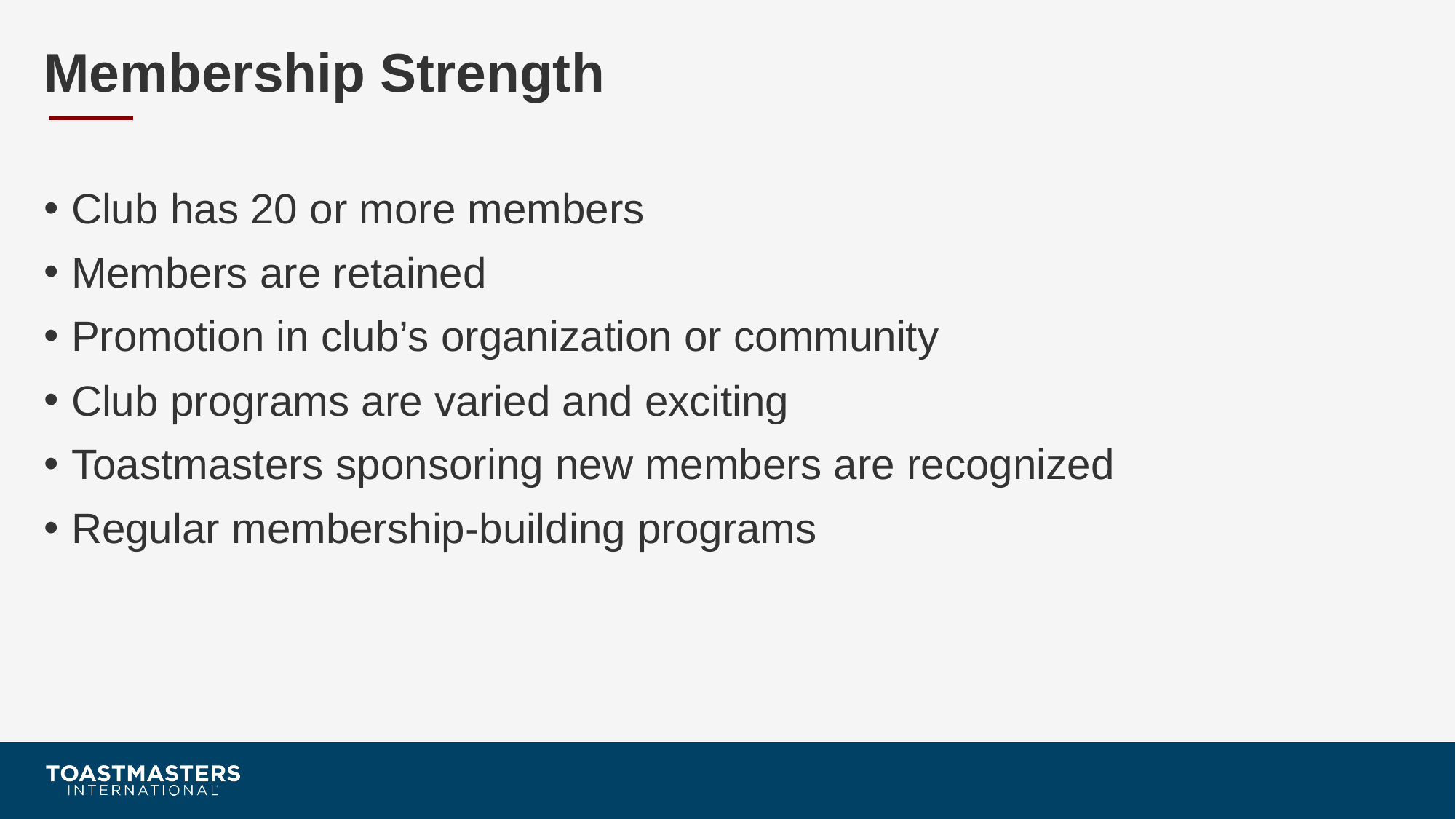

# Membership Strength
Club has 20 or more members
Members are retained
Promotion in club’s organization or community
Club programs are varied and exciting
Toastmasters sponsoring new members are recognized
Regular membership-building programs